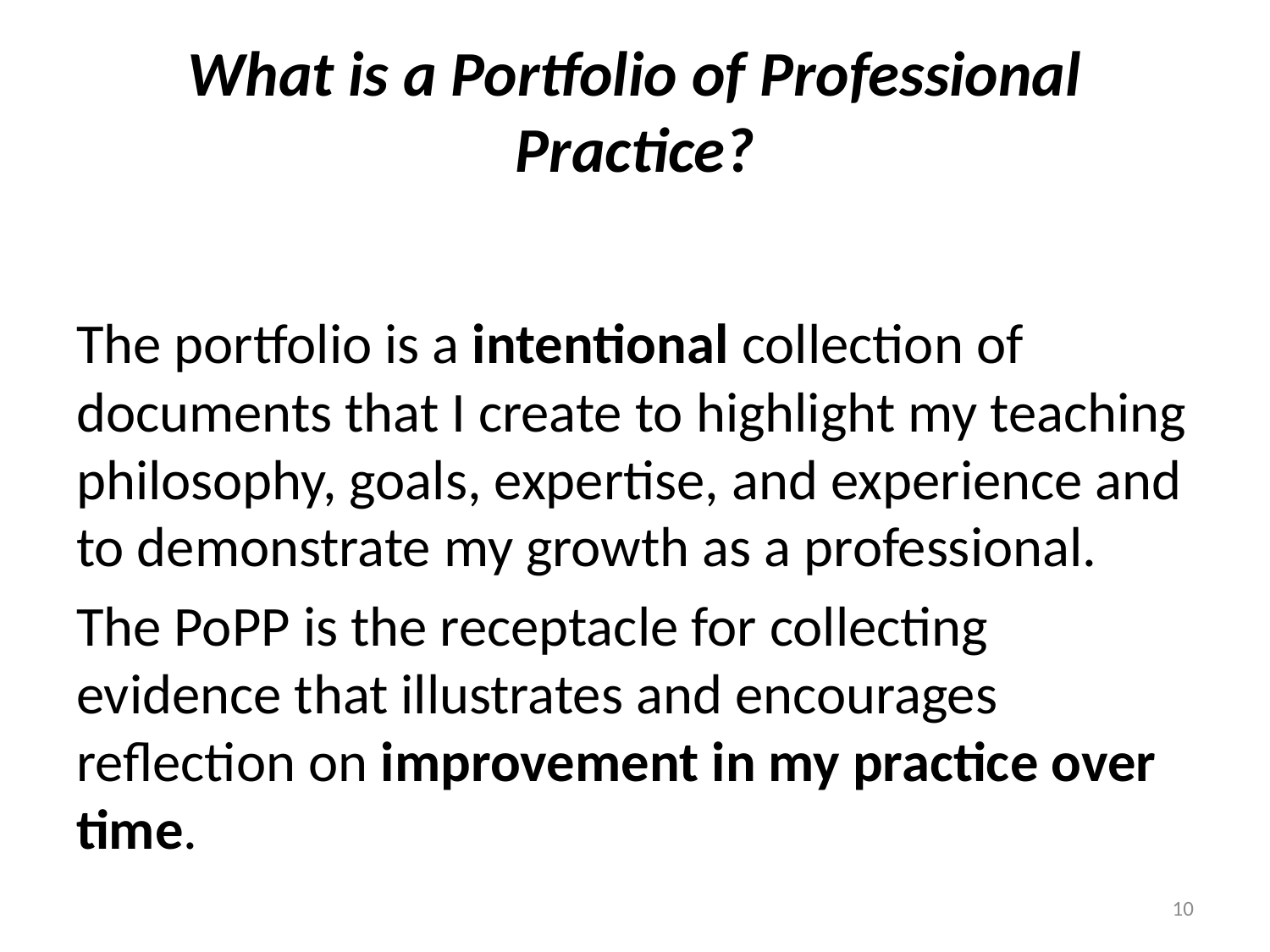

# What is a Portfolio of Professional Practice?

The portfolio is a intentional collection of documents that I create to highlight my teaching philosophy, goals, expertise, and experience and to demonstrate my growth as a professional.
The PoPP is the receptacle for collecting evidence that illustrates and encourages reflection on improvement in my practice over time.
10